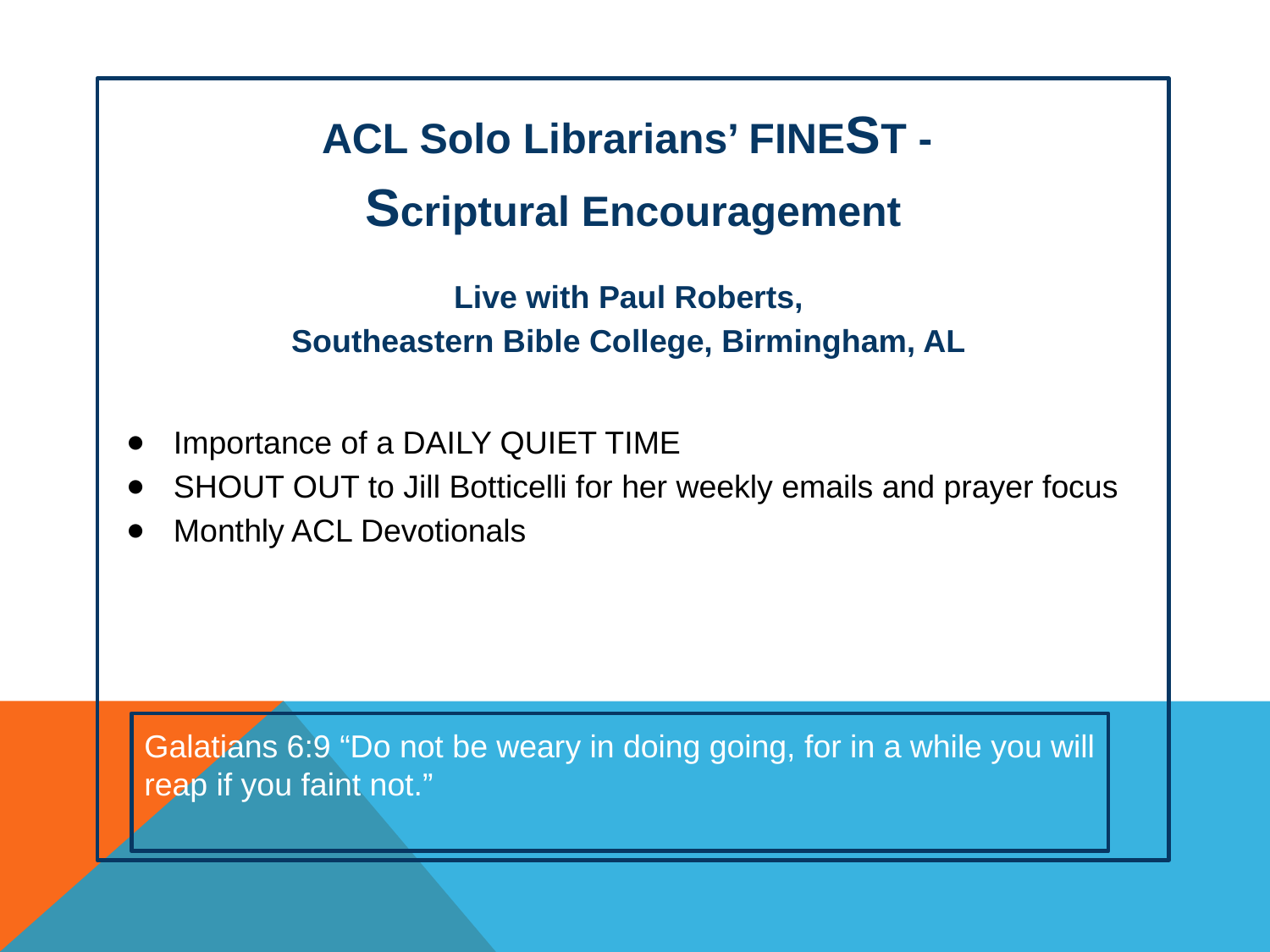

ACL Solo Librarians’ FINEST -
Scriptural Encouragement

Live with Paul Roberts,
Southeastern Bible College, Birmingham, AL

Importance of a DAILY QUIET TIME
SHOUT OUT to Jill Botticelli for her weekly emails and prayer focus
Monthly ACL Devotionals

Galatians 6:9 “Do not be weary in doing going, for in a while you will reap if you faint not.”